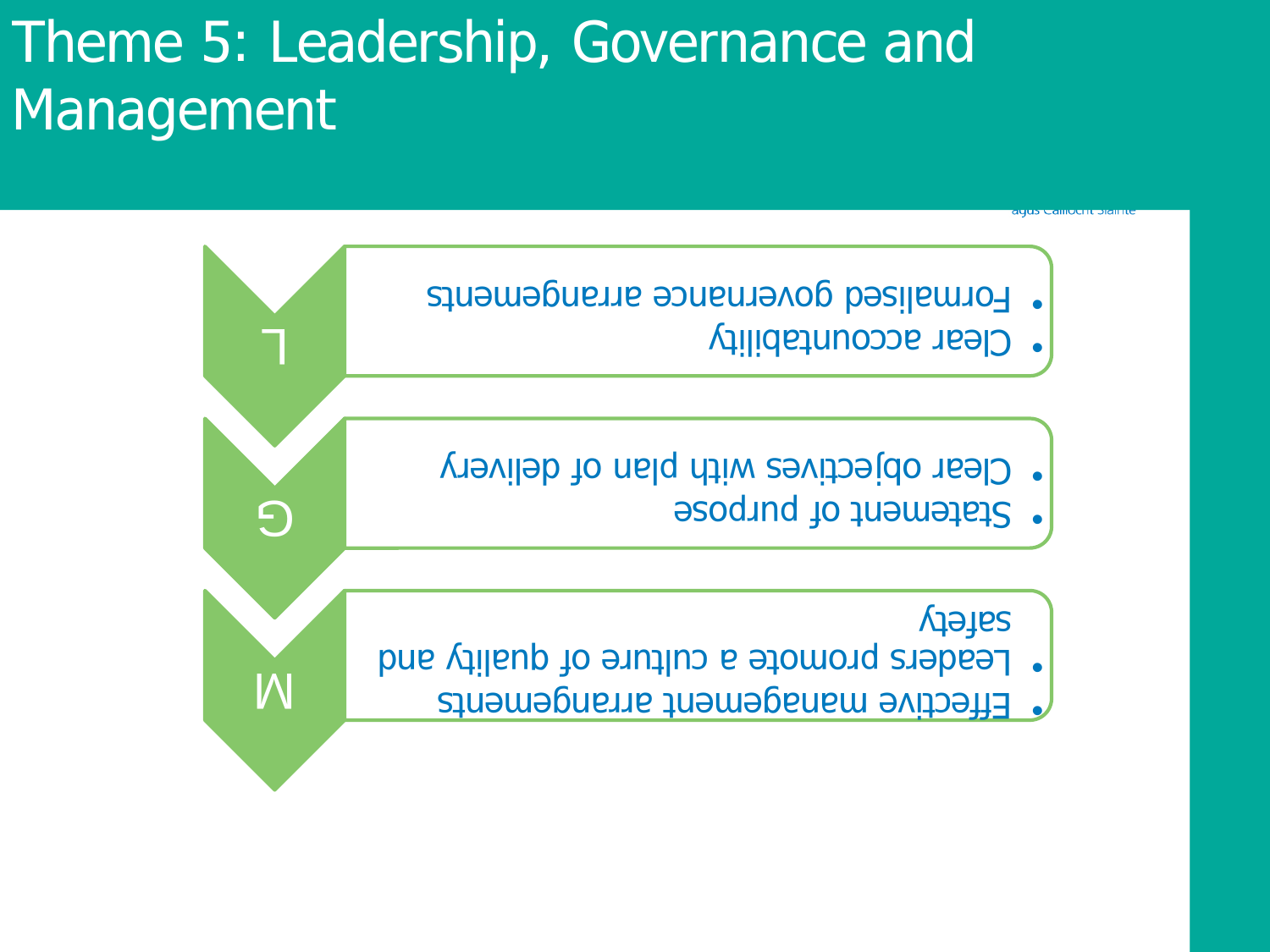

Theme 5: Leadership, Governance and Management

L
Clear accountability
Formalised governance arrangements
G
Statement of purpose
Clear objectives with plan of delivery
M
Effective management arrangements
Leaders promote a culture of quality and safety